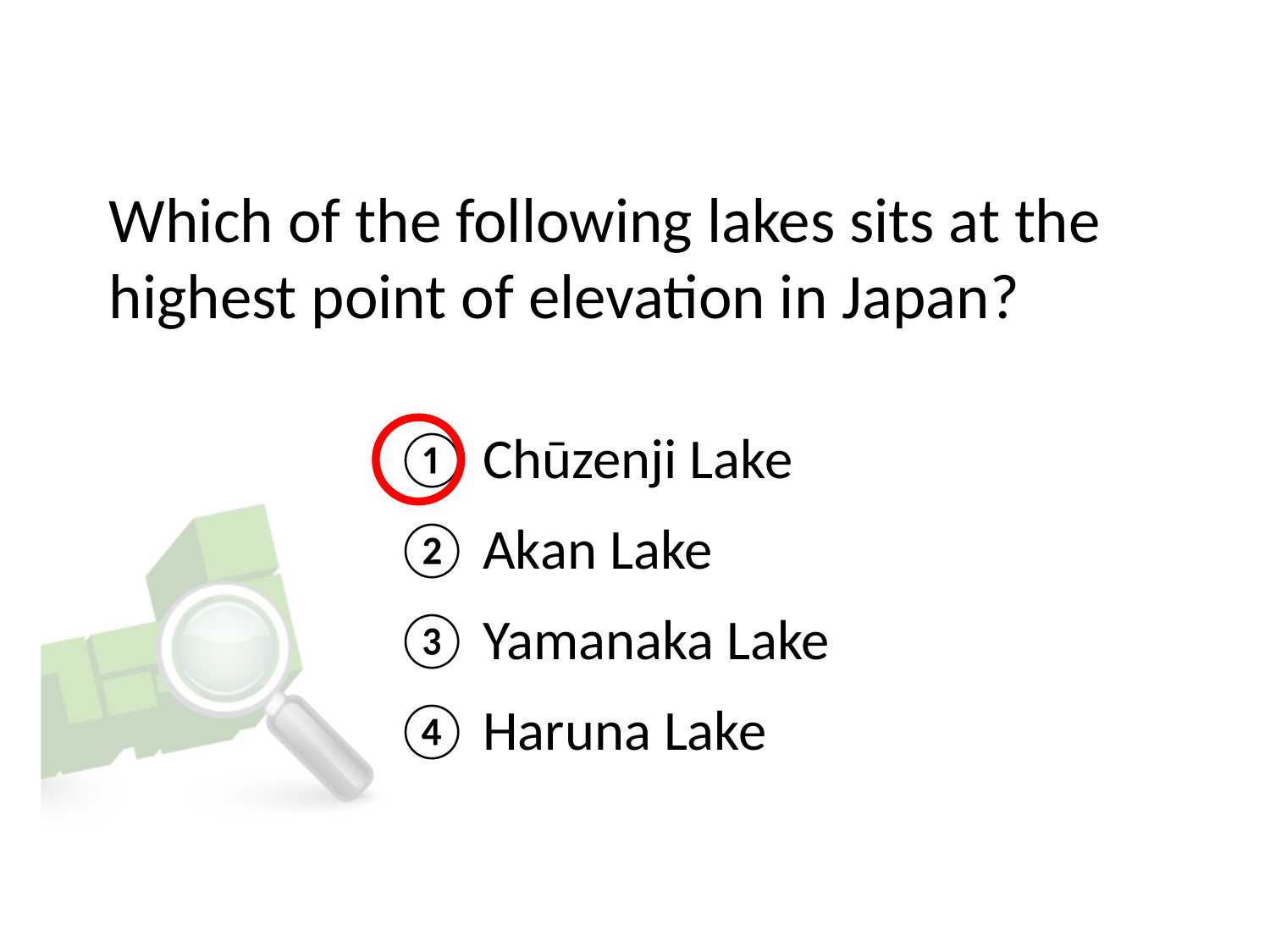

# Which of the following lakes sits at the highest point of elevation in Japan?
① Chūzenji Lake
② Akan Lake
③ Yamanaka Lake
④ Haruna Lake